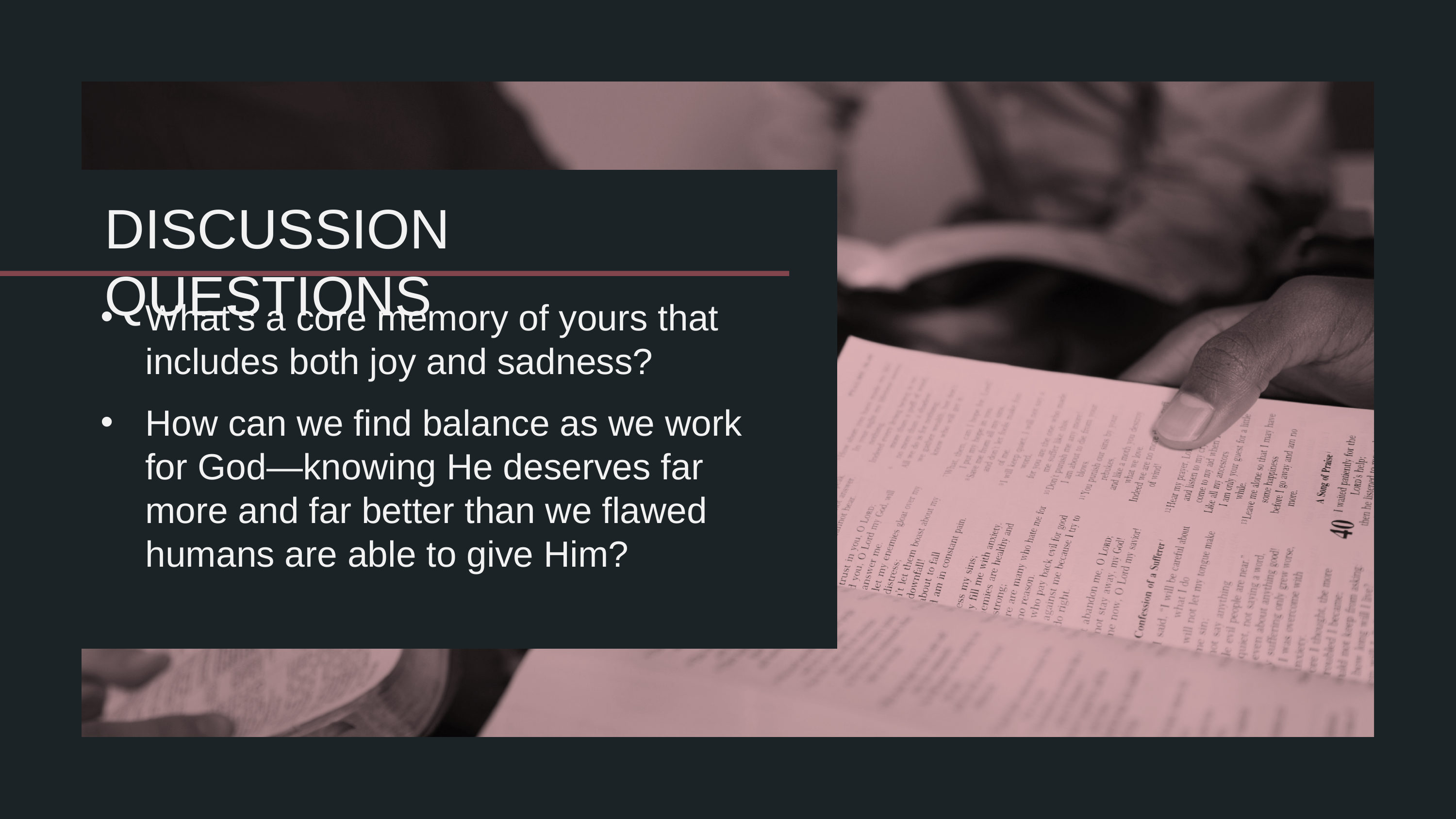

What’s a core memory of yours that includes both joy and sadness?
How can we find balance as we work for God—knowing He deserves far more and far better than we flawed humans are able to give Him?